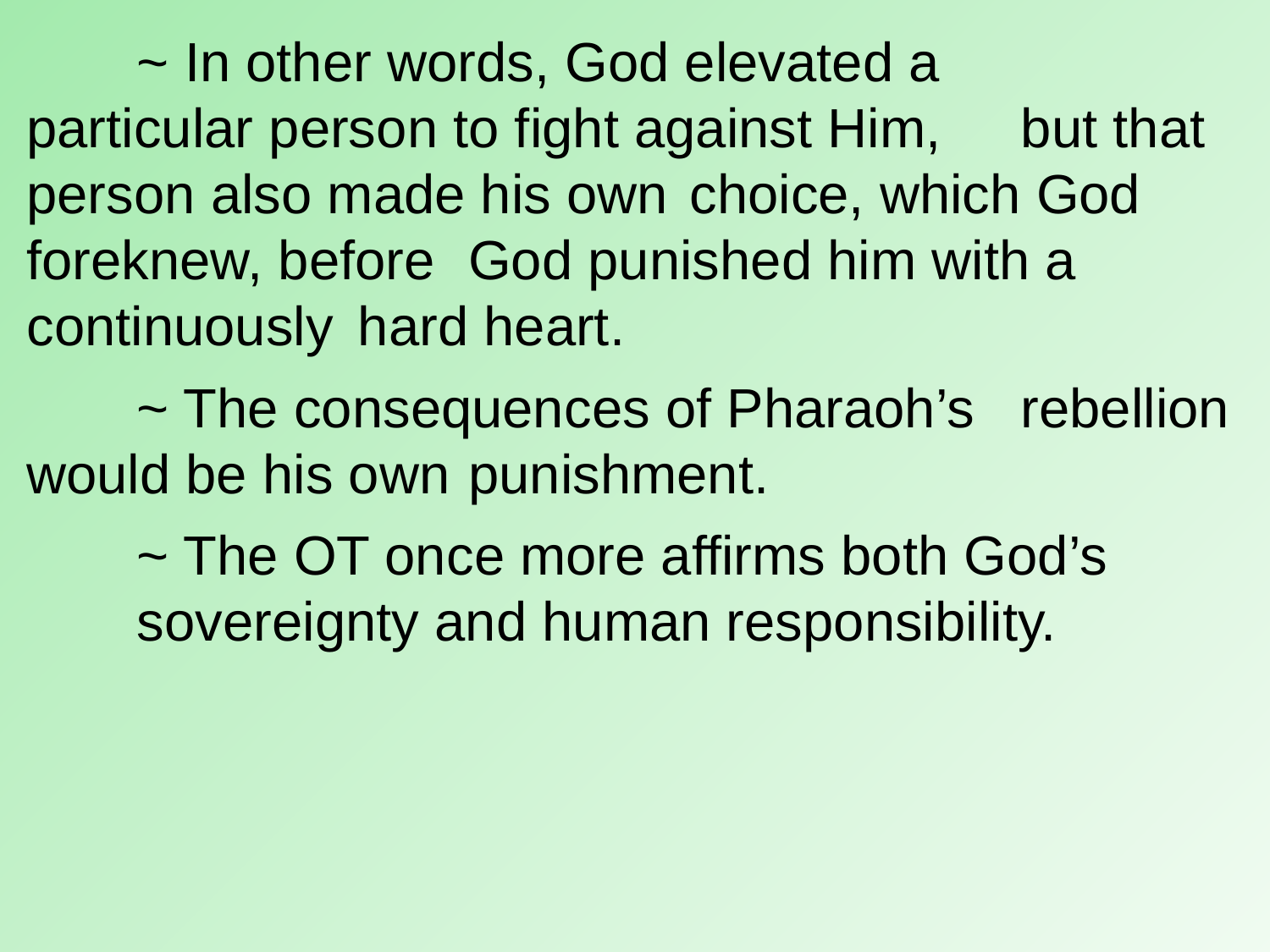

~ In other words, God elevated a 						particular person to fight against Him, 					but that person also made his own 						choice, which God foreknew, before 					God punished him with a continuously 					hard heart.
		~ The consequences of Pharaoh’s 						rebellion would be his own 							punishment.
		~ The OT once more affirms both God’s 					sovereignty and human responsibility.